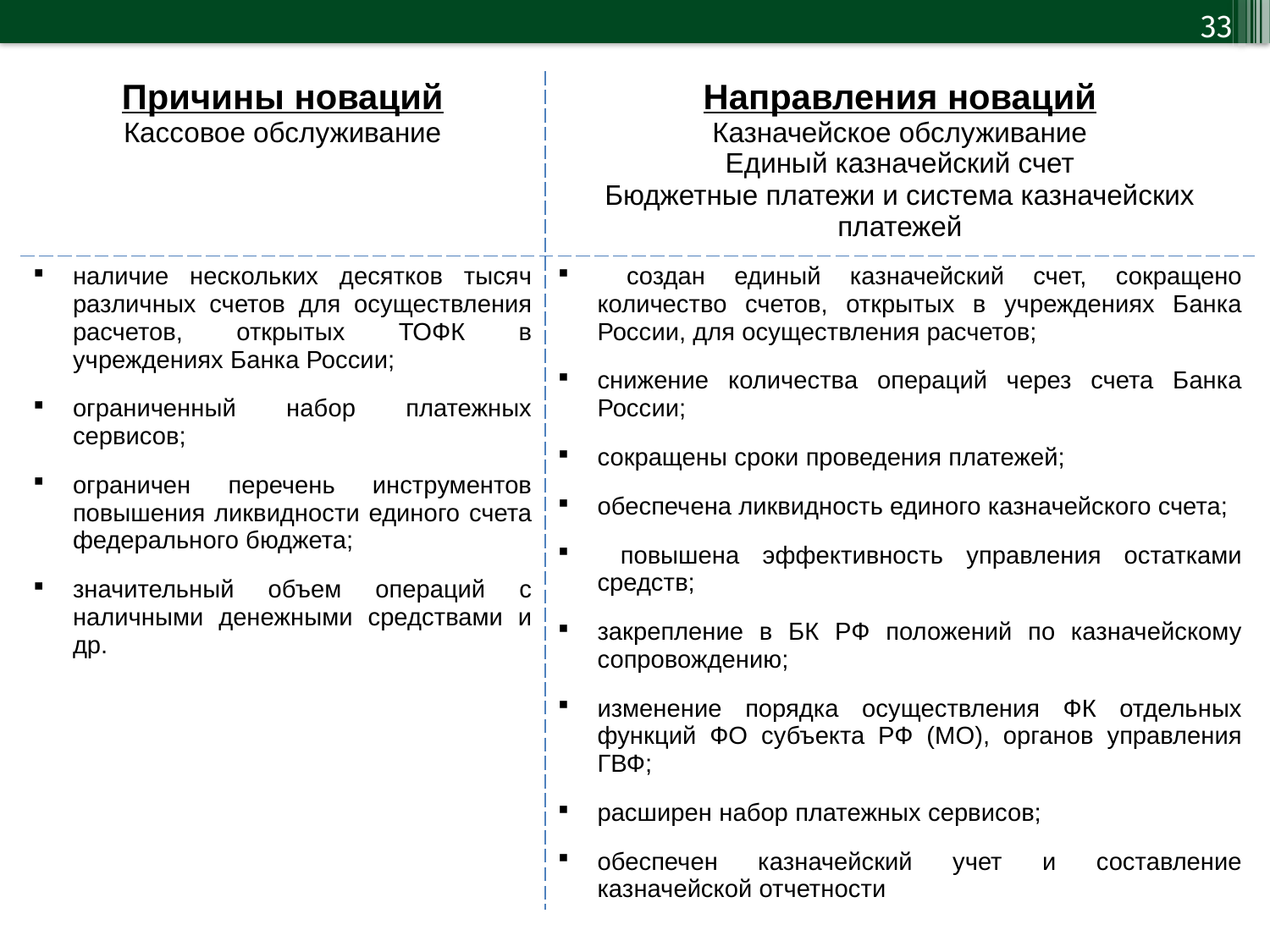

| Причины новаций Кассовое обслуживание | Направления новаций Казначейское обслуживание Единый казначейский счет Бюджетные платежи и система казначейских платежей |
| --- | --- |
| наличие нескольких десятков тысяч различных счетов для осуществления расчетов, открытых ТОФК в учреждениях Банка России; ограниченный набор платежных сервисов; ограничен перечень инструментов повышения ликвидности единого счета федерального бюджета; значительный объем операций с наличными денежными средствами и др. | создан единый казначейский счет, сокращено количество счетов, открытых в учреждениях Банка России, для осуществления расчетов; снижение количества операций через счета Банка России; сокращены сроки проведения платежей; обеспечена ликвидность единого казначейского счета; повышена эффективность управления остатками средств; закрепление в БК РФ положений по казначейскому сопровождению; изменение порядка осуществления ФК отдельных функций ФО субъекта РФ (МО), органов управления ГВФ; расширен набор платежных сервисов; обеспечен казначейский учет и составление казначейской отчетности |